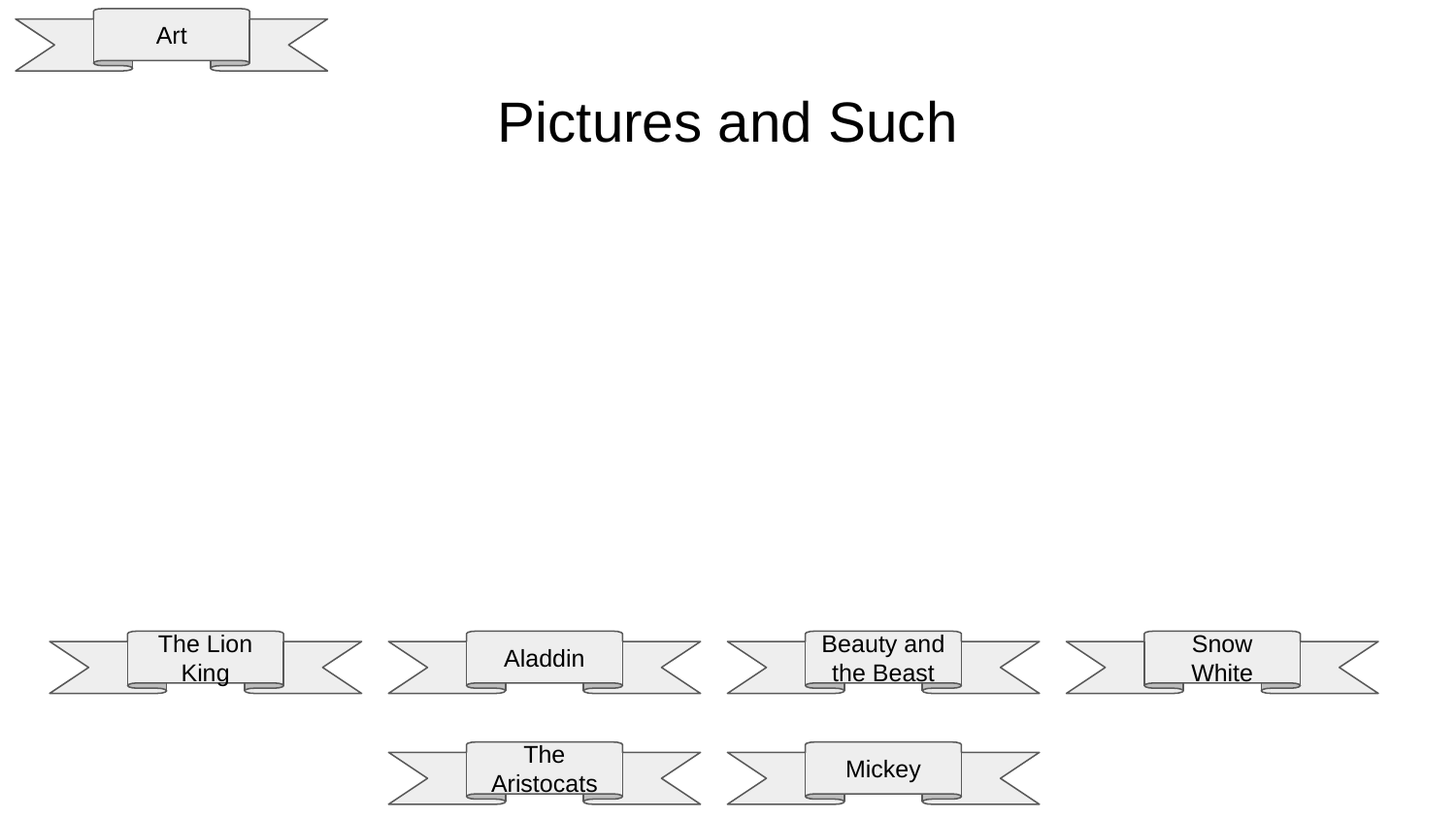

Art
# Pictures and Such

The Lion King
Aladdin
Beauty and the Beast
Snow White
The Aristocats
Mickey